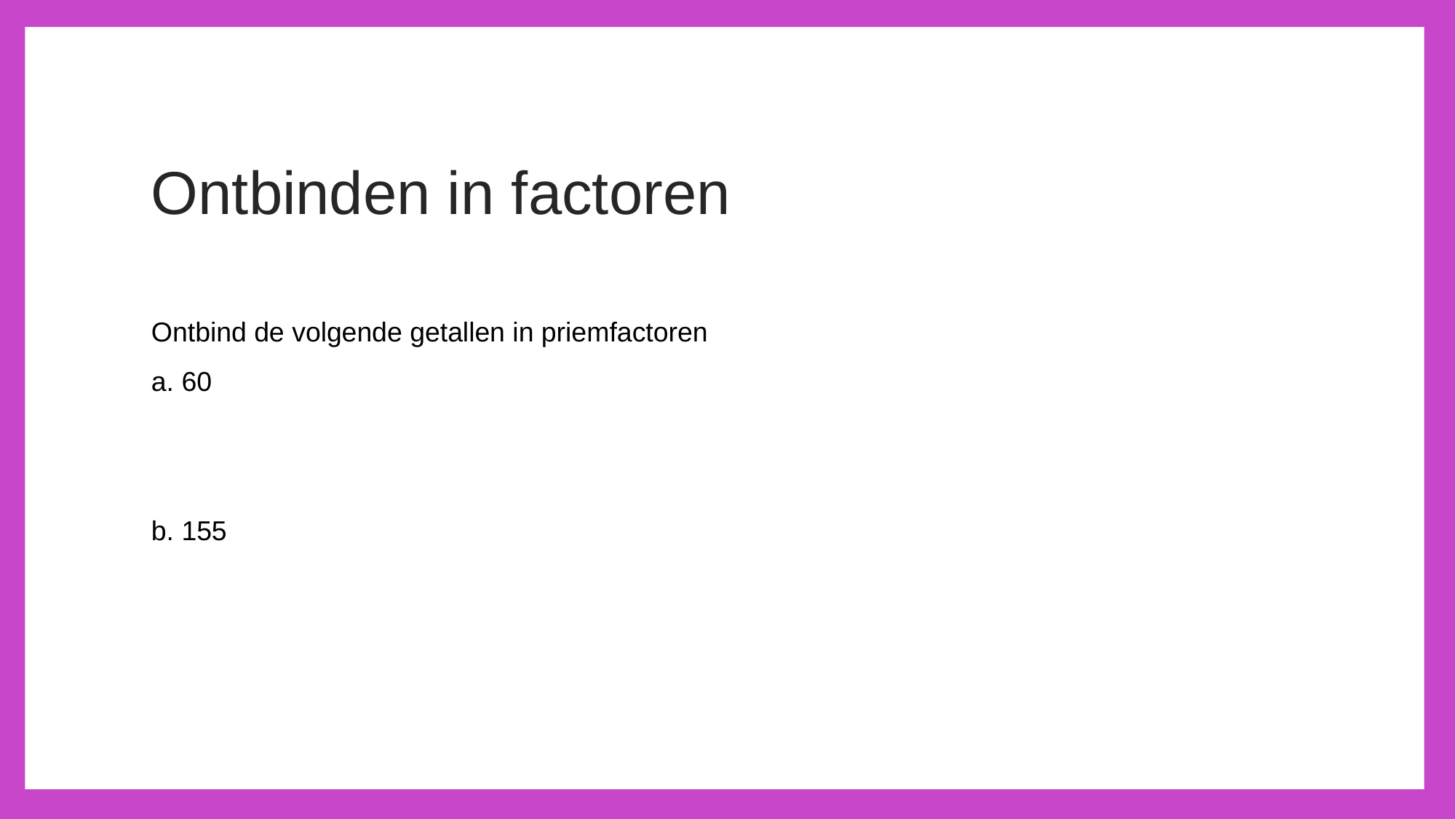

# Ontbinden in factoren
Ontbind de volgende getallen in priemfactoren
a. 60

b. 155